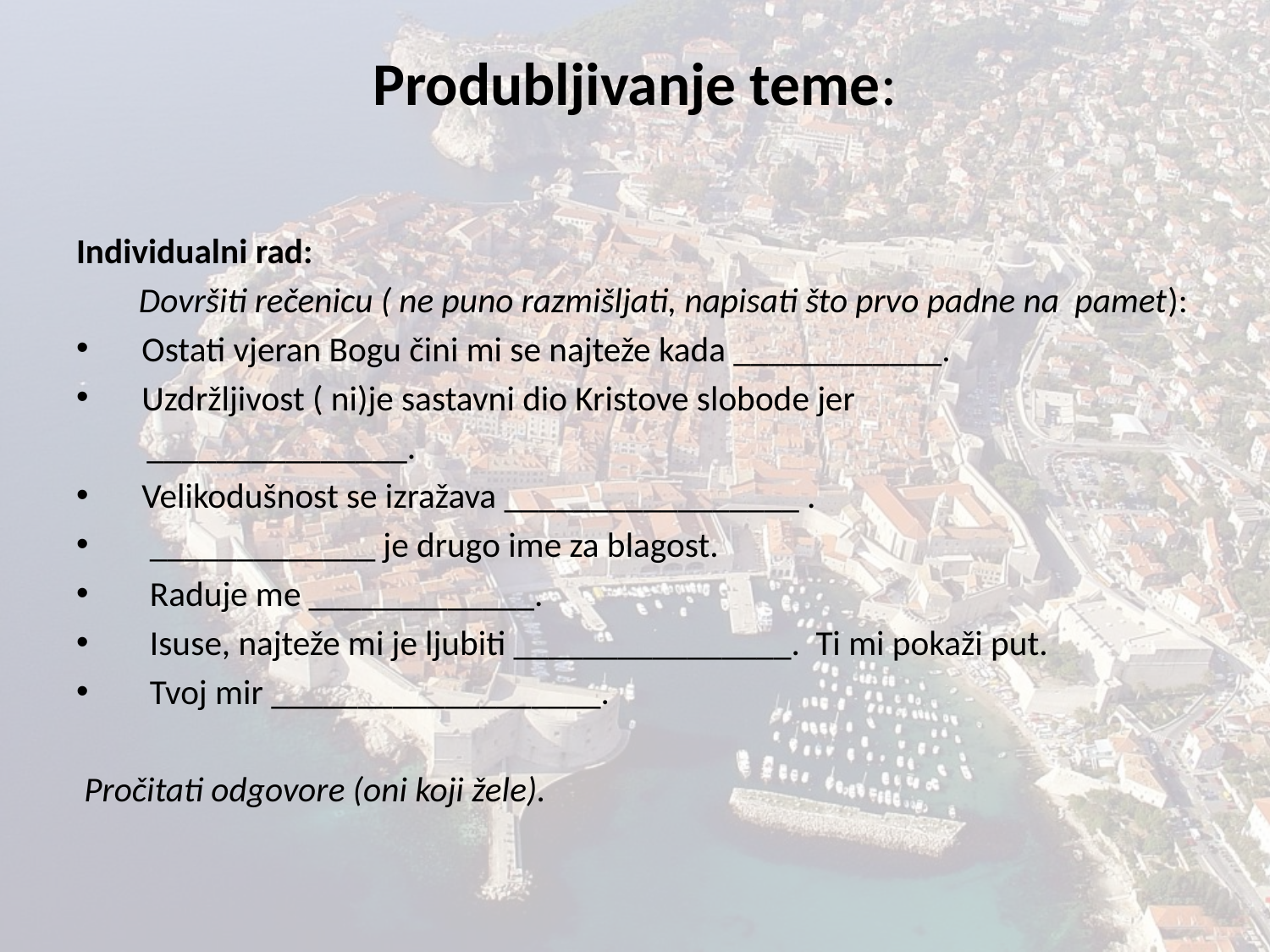

# Produbljivanje teme:
Individualni rad:
        Dovršiti rečenicu ( ne puno razmišljati, napisati što prvo padne na  pamet):
   Ostati vjeran Bogu čini mi se najteže kada ____________.
   Uzdržljivost ( ni)je sastavni dio Kristove slobode jer
         _______________.
   Velikodušnost se izražava _________________ .
    _____________ je drugo ime za blagost.
    Raduje me _____________.
    Isuse, najteže mi je ljubiti ________________.  Ti mi pokaži put.
    Tvoj mir ___________________.

 Pročitati odgovore (oni koji žele).